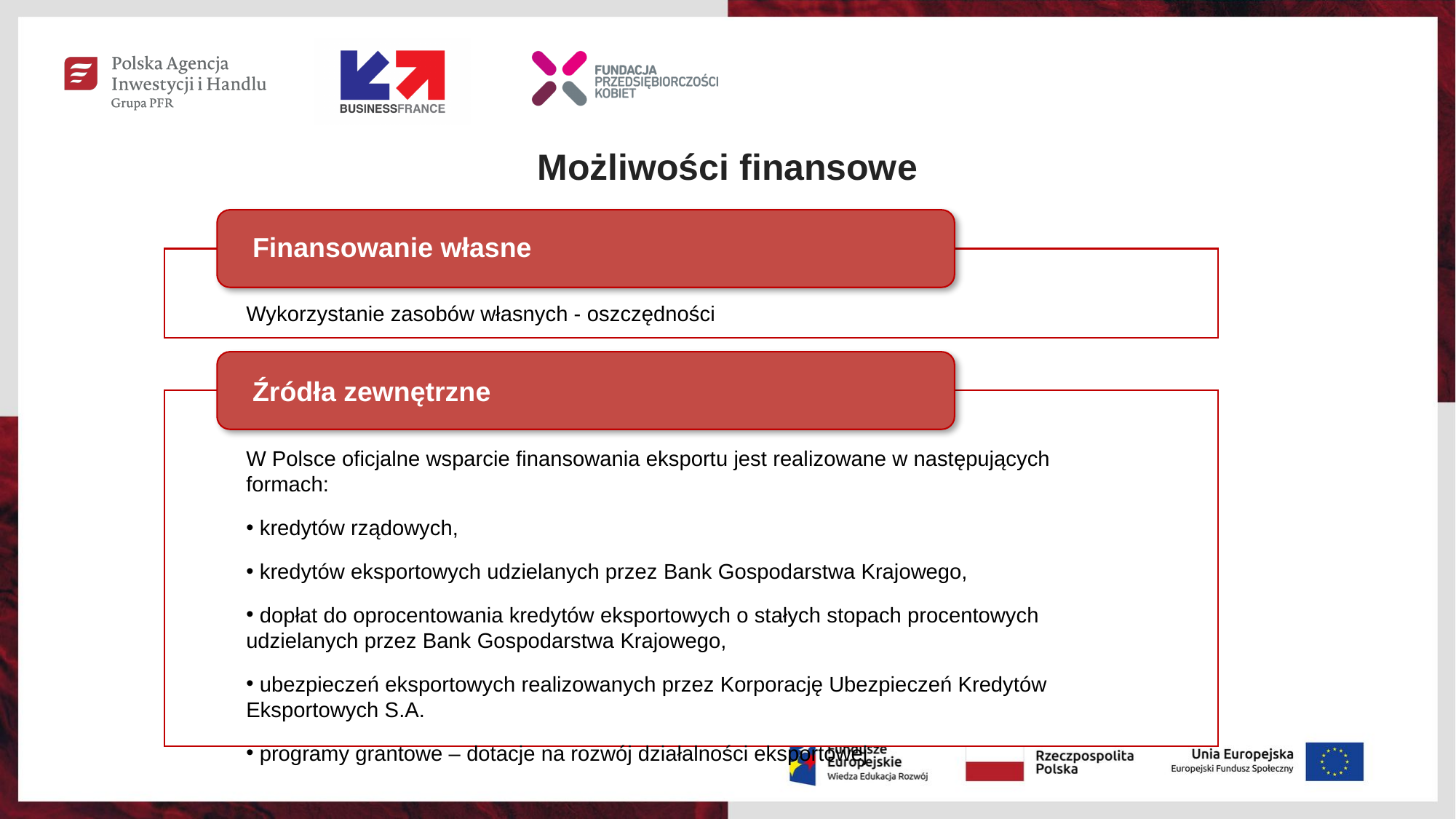

# Możliwości finansowe
Wykorzystanie zasobów własnych - oszczędności
Finansowanie własne
W Polsce oficjalne wsparcie finansowania eksportu jest realizowane w następujących formach:
 kredytów rządowych,
 kredytów eksportowych udzielanych przez Bank Gospodarstwa Krajowego,
 dopłat do oprocentowania kredytów eksportowych o stałych stopach procentowych udzielanych przez Bank Gospodarstwa Krajowego,
 ubezpieczeń eksportowych realizowanych przez Korporację Ubezpieczeń Kredytów Eksportowych S.A.
 programy grantowe – dotacje na rozwój działalności eksportowej
Źródła zewnętrzne